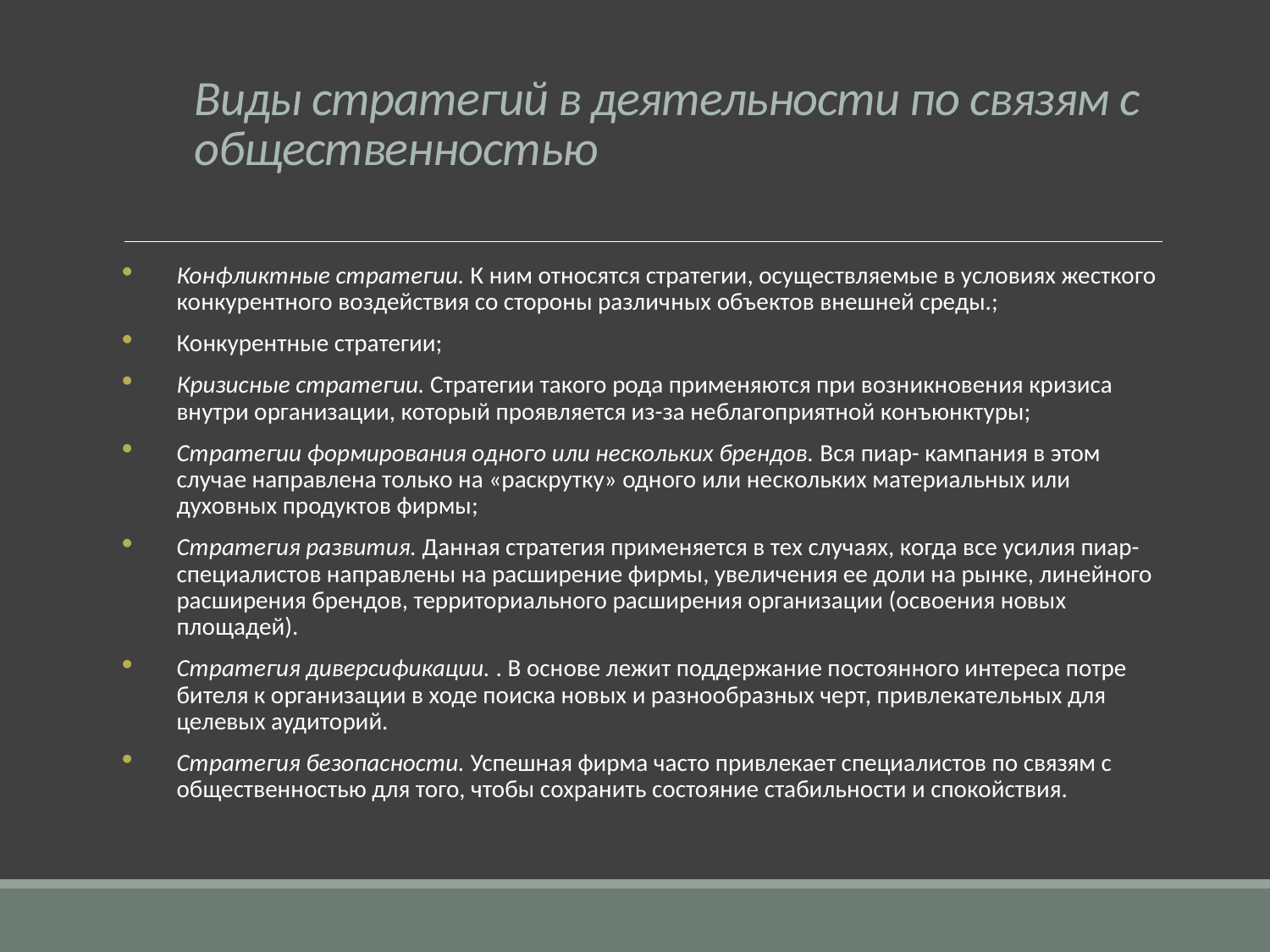

# Виды стратегий в деятельности по связям с общественностью
Конфликтные стратегии. К ним относятся стратегии, осуществляе­мые в условиях жесткого конкурентного воздействия со стороны различ­ных объектов внешней среды.;
Конкурентные стратегии;
Кризисные стратегии. Стратегии такого рода применяются при воз­никновения кризиса внутри организации, который проявляется из-за не­благоприятной конъюнктуры;
Стратегии формирования одного или нескольких брендов. Вся пиар- кампания в этом случае направлена только на «раскрутку» одного или не­скольких материальных или духовных продуктов фирмы;
Стратегия развития. Данная стратегия применяется в тех случаях, когда все усилия пиар-специалистов направлены на расширение фирмы, увеличения ее доли на рынке, линейного расширения брендов, территори­ального расширения организации (освоения новых площадей).
Стратегия диверсификации. . В основе лежит поддержание постоянного интереса потре­бителя к организации в ходе поиска новых и разнообразных черт, привле­кательных для целевых аудиторий.
Стратегия безопасности. Успешная фирма часто привлекает специа­листов по связям с общественностью для того, чтобы сохранить состояние стабильности и спокойствия.